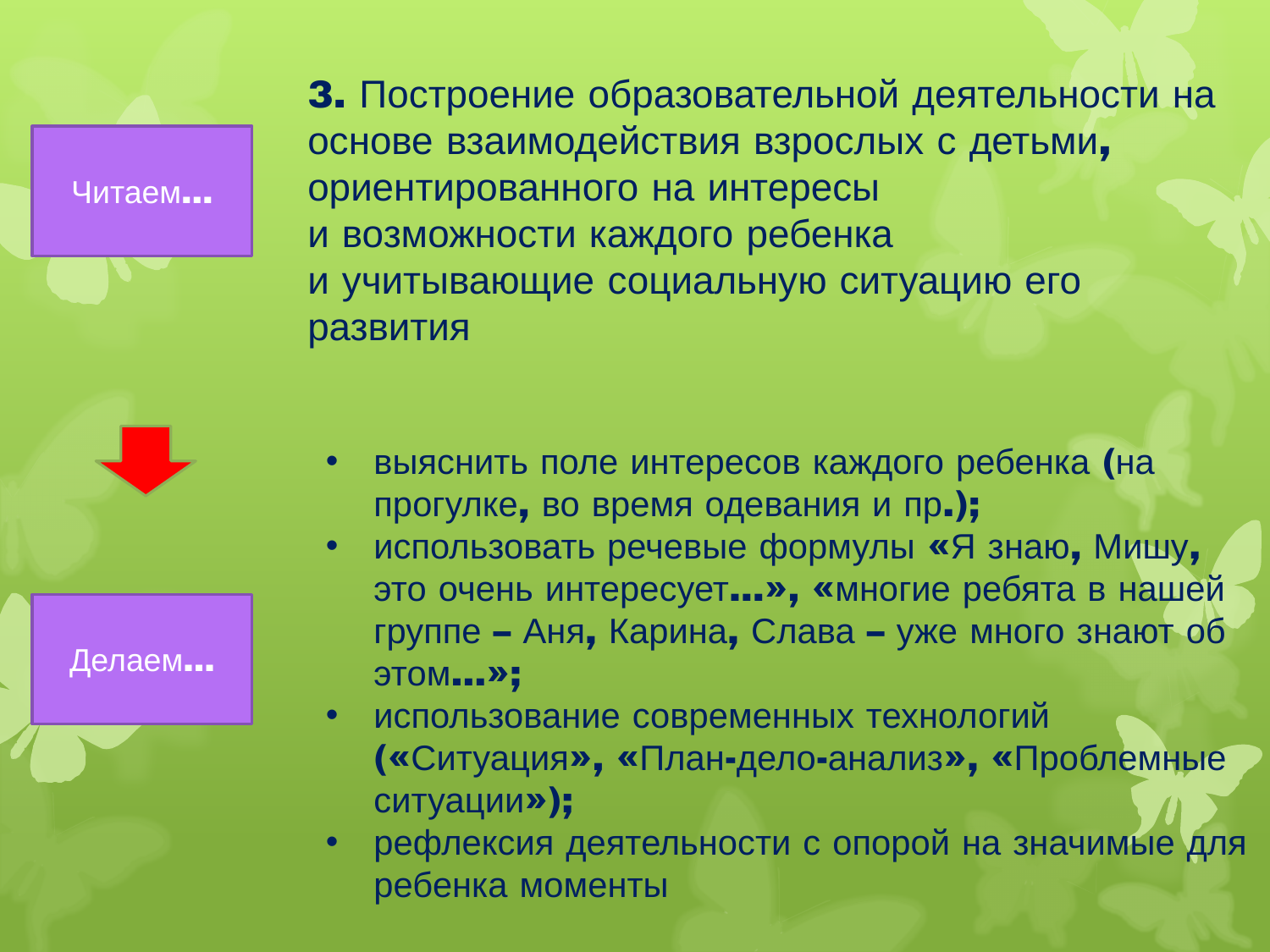

# 3. Построение образовательной деятельности на основе взаимодействия взрослых с детьми, ориентированного на интересы и возможности каждого ребенка и учитывающие социальную ситуацию его развития
Читаем…

выяснить поле интересов каждого ребенка (на прогулке, во время одевания и пр.);
использовать речевые формулы «Я знаю, Мишу, это очень интересует…», «многие ребята в нашей группе – Аня, Карина, Слава – уже много знают об этом…»;
использование современных технологий («Ситуация», «План-дело-анализ», «Проблемные ситуации»);
рефлексия деятельности с опорой на значимые для ребенка моменты

Делаем…